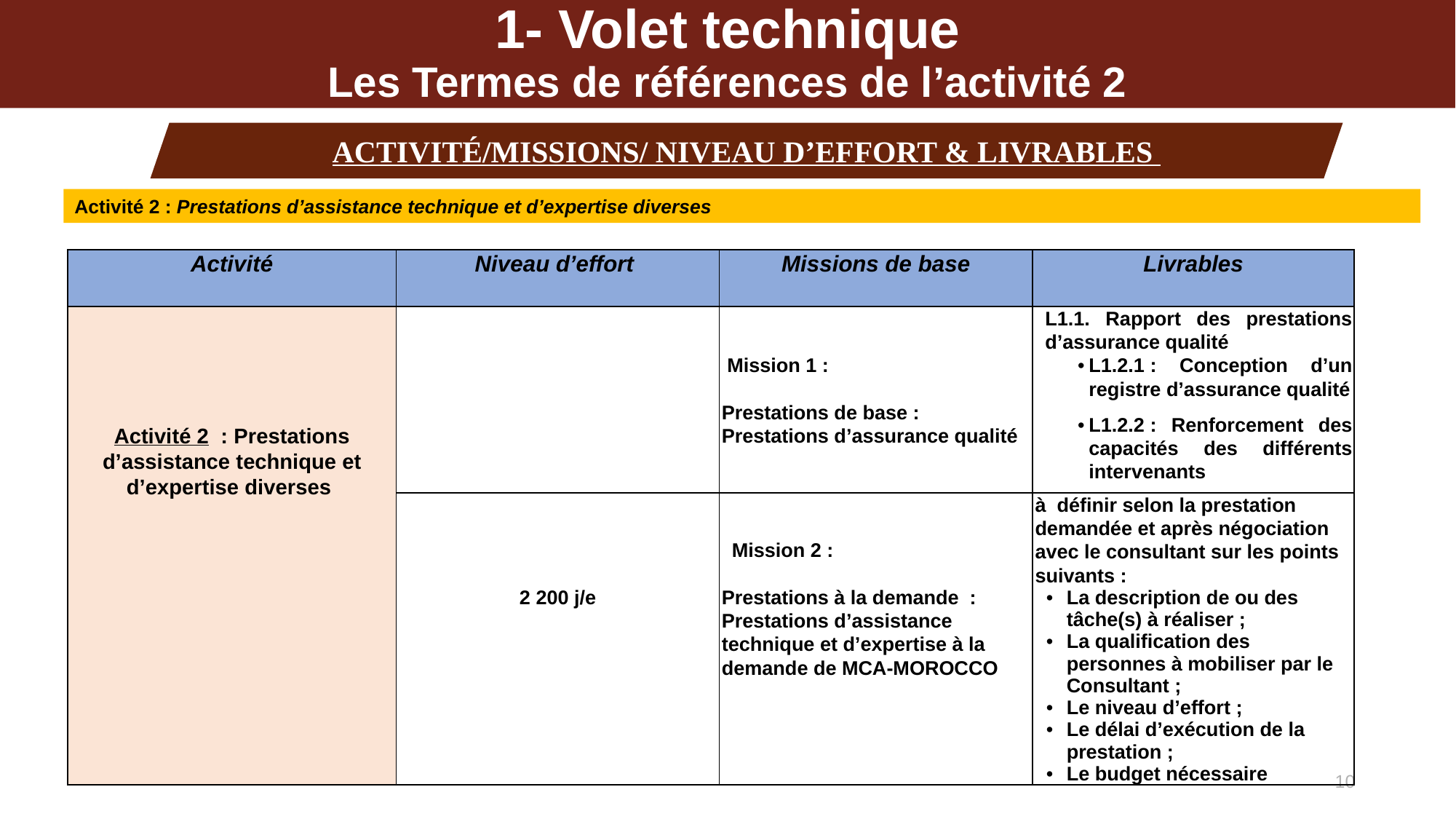

1- Volet technique
Les Termes de références de l’activité 2
Activité/Missions/ Niveau d’effort & livrables
Activité 2 : Prestations d’assistance technique et d’expertise diverses
| Activité | Niveau d’effort | Missions de base | Livrables |
| --- | --- | --- | --- |
| Activité 2  : Prestations d’assistance technique et d’expertise diverses |  | Mission 1 : Prestations de base : Prestations d’assurance qualité | L1.1. Rapport des prestations d’assurance qualité L1.2.1 : Conception d’un registre d’assurance qualité L1.2.2 : Renforcement des capacités des différents intervenants |
|  | 2 200 j/e | Mission 2 : Prestations à la demande : Prestations d’assistance technique et d’expertise à la demande de MCA-MOROCCO | à définir selon la prestation demandée et après négociation avec le consultant sur les points suivants : La description de ou des tâche(s) à réaliser ; La qualification des personnes à mobiliser par le Consultant ; Le niveau d’effort ; Le délai d’exécution de la prestation ; Le budget nécessaire |
10